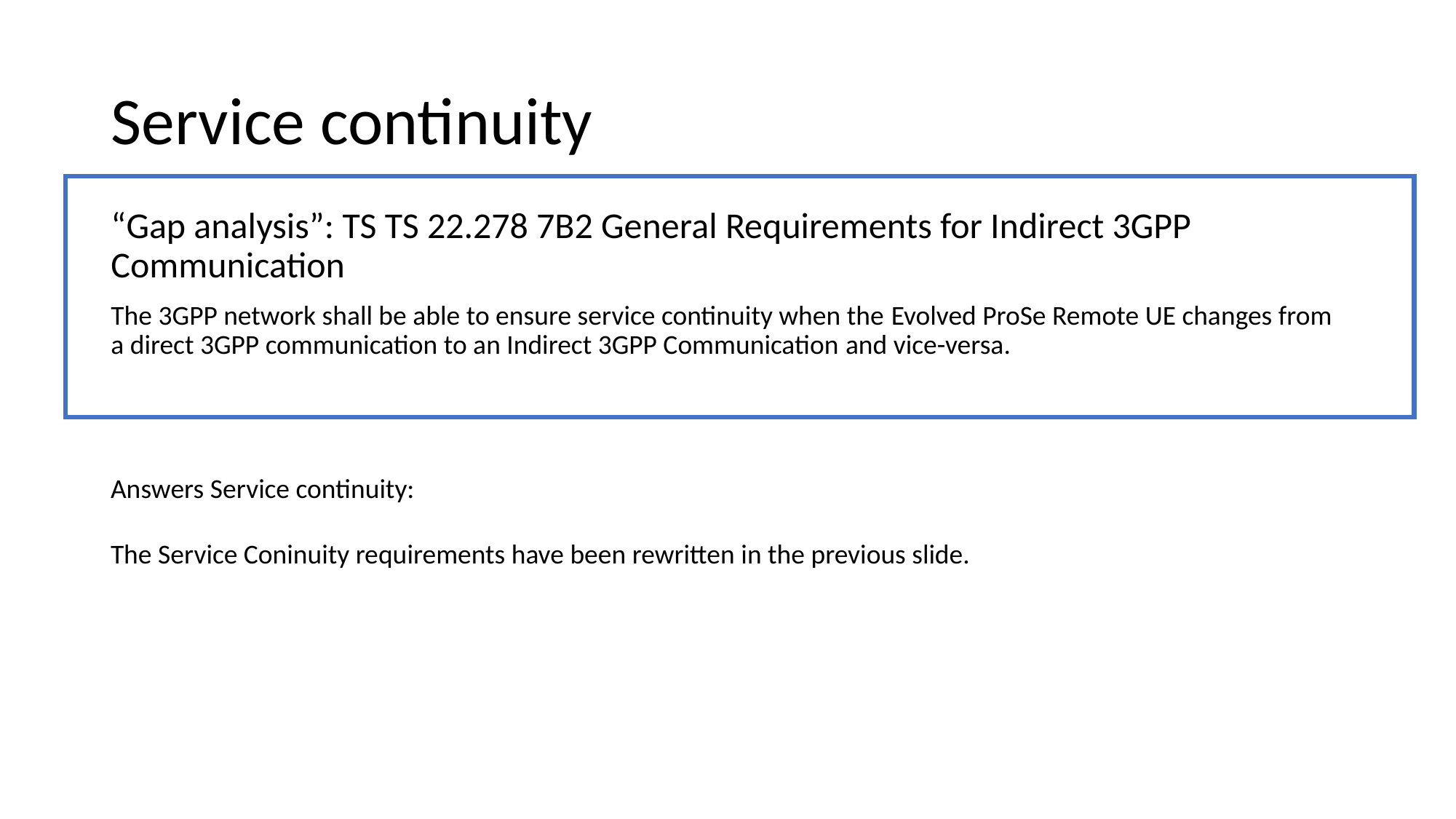

# Service continuity

“Gap analysis”: TS TS 22.278 7B2 General Requirements for Indirect 3GPP Communication
The 3GPP network shall be able to ensure service continuity when the Evolved ProSe Remote UE changes from a direct 3GPP communication to an Indirect 3GPP Communication and vice-versa.
Answers Service continuity:

The Service Coninuity requirements have been rewritten in the previous slide.